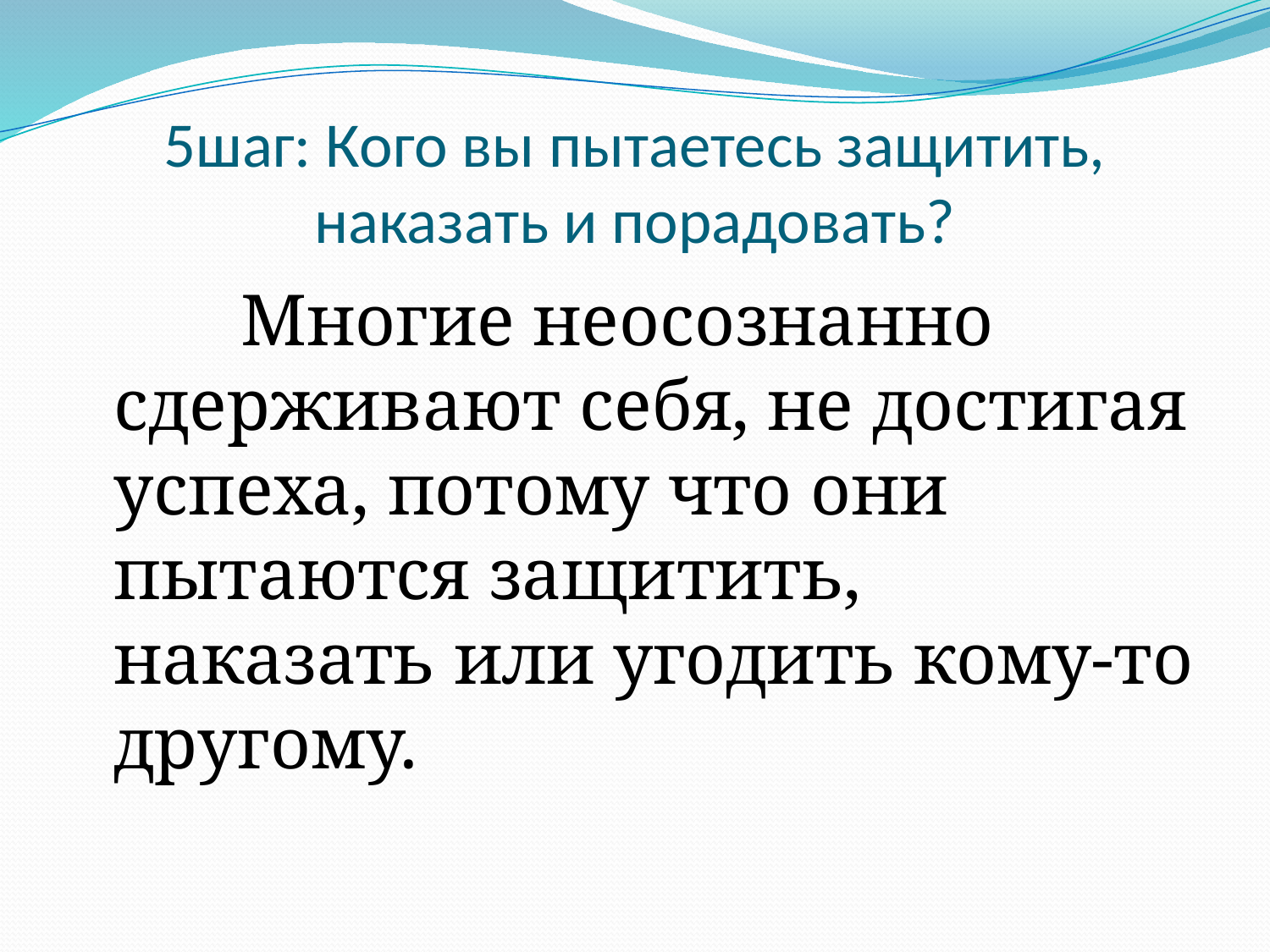

# 5шаг: Кого вы пытаетесь защитить, наказать и порадовать?
		Многие неосознанно сдерживают себя, не достигая успеха, потому что они пытаются защитить, наказать или угодить кому-то другому.